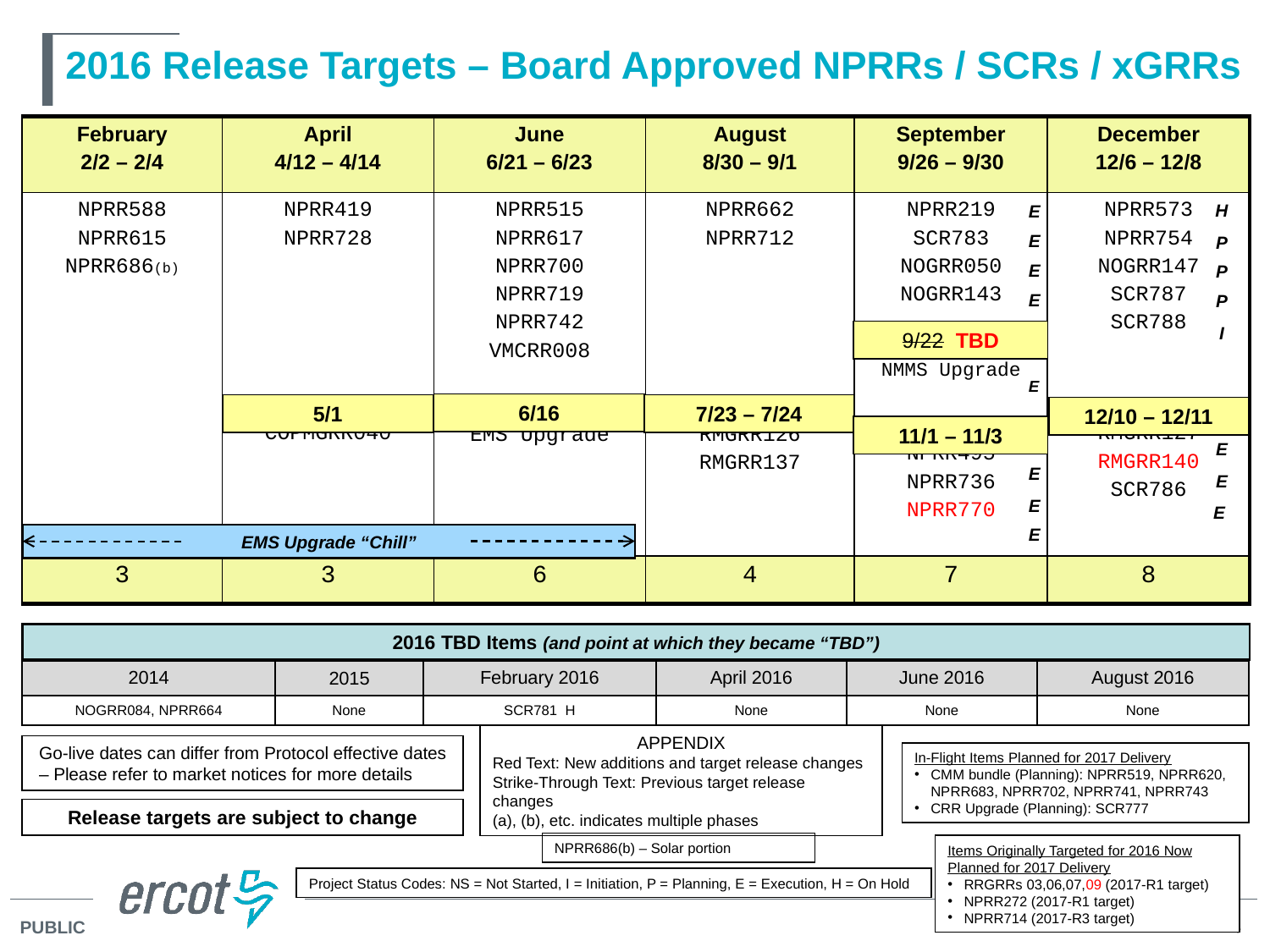

# 2016 Release Targets – Board Approved NPRRs / SCRs / xGRRs
| February 2/2 – 2/4 | April 4/12 – 4/14 | June 6/21 – 6/23 | August 8/30 – 9/1 | September 9/26 – 9/30 | December 12/6 – 12/8 |
| --- | --- | --- | --- | --- | --- |
| NPRR588 NPRR615 NPRR686(b) | NPRR419 NPRR728 COPMGRR040 | NPRR515 NPRR617 NPRR700 NPRR719 NPRR742 VMCRR008 EMS Upgrade | NPRR662 NPRR712 RMGRR126 RMGRR137 | NPRR219 SCR783 NOGRR050 NOGRR143 NMMS Upgrade NPRR495 NPRR736 NPRR770 | NPRR573 NPRR754 NOGRR147 SCR787 SCR788 RMGRR127 RMGRR140 SCR786 |
| 3 | 3 | 6 | 4 | 7 | 8 |
H

P

P

P

I

E

E

E
E

E

E

E

E

E

E

E
9/22  TBD
6/16
5/1
7/23 – 7/24
12/10 – 12/11
11/1 – 11/3
EMS Upgrade “Chill”
2016 TBD Items (and point at which they became “TBD”)
| 2014 | 2015 | February 2016 | April 2016 | June 2016 | August 2016 |
| --- | --- | --- | --- | --- | --- |
| NOGRR084, NPRR664 | None | SCR781 H | None | None | None |
APPENDIX
Red Text: New additions and target release changes
Strike-Through Text: Previous target release changes
(a), (b), etc. indicates multiple phases
Go-live dates can differ from Protocol effective dates – Please refer to market notices for more details
In-Flight Items Planned for 2017 Delivery
CMM bundle (Planning): NPRR519, NPRR620, NPRR683, NPRR702, NPRR741, NPRR743
CRR Upgrade (Planning): SCR777
Release targets are subject to change
NPRR686(b) – Solar portion
Items Originally Targeted for 2016 Now Planned for 2017 Delivery
RRGRRs 03,06,07,09 (2017-R1 target)
NPRR272 (2017-R1 target)
NPRR714 (2017-R3 target)
Project Status Codes: NS = Not Started, I = Initiation, P = Planning, E = Execution, H = On Hold
4